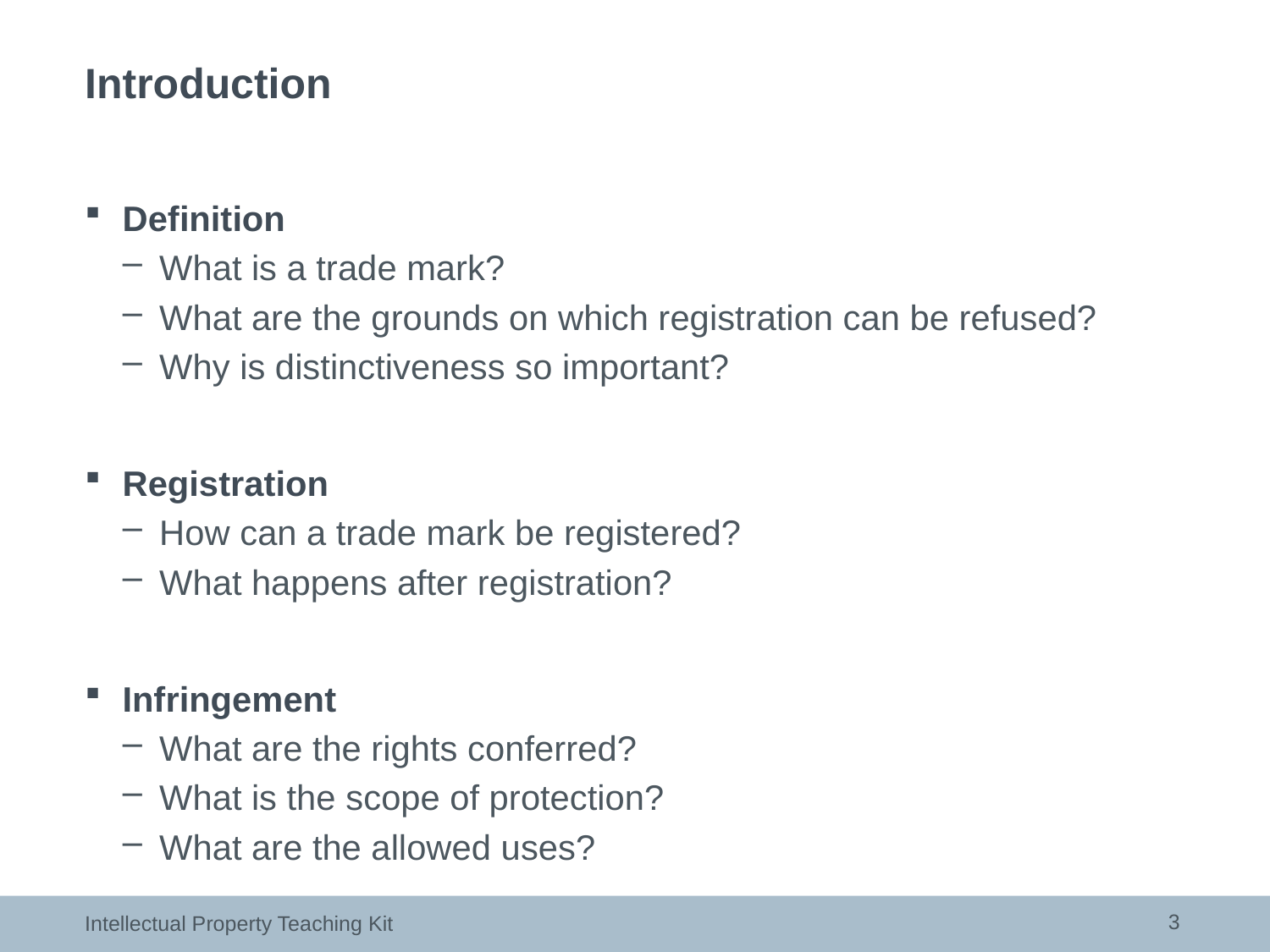

# Introduction
Definition
What is a trade mark?
What are the grounds on which registration can be refused?
Why is distinctiveness so important?

Registration
How can a trade mark be registered?
What happens after registration?

Infringement
What are the rights conferred?
What is the scope of protection?
What are the allowed uses?
3
Intellectual Property Teaching Kit